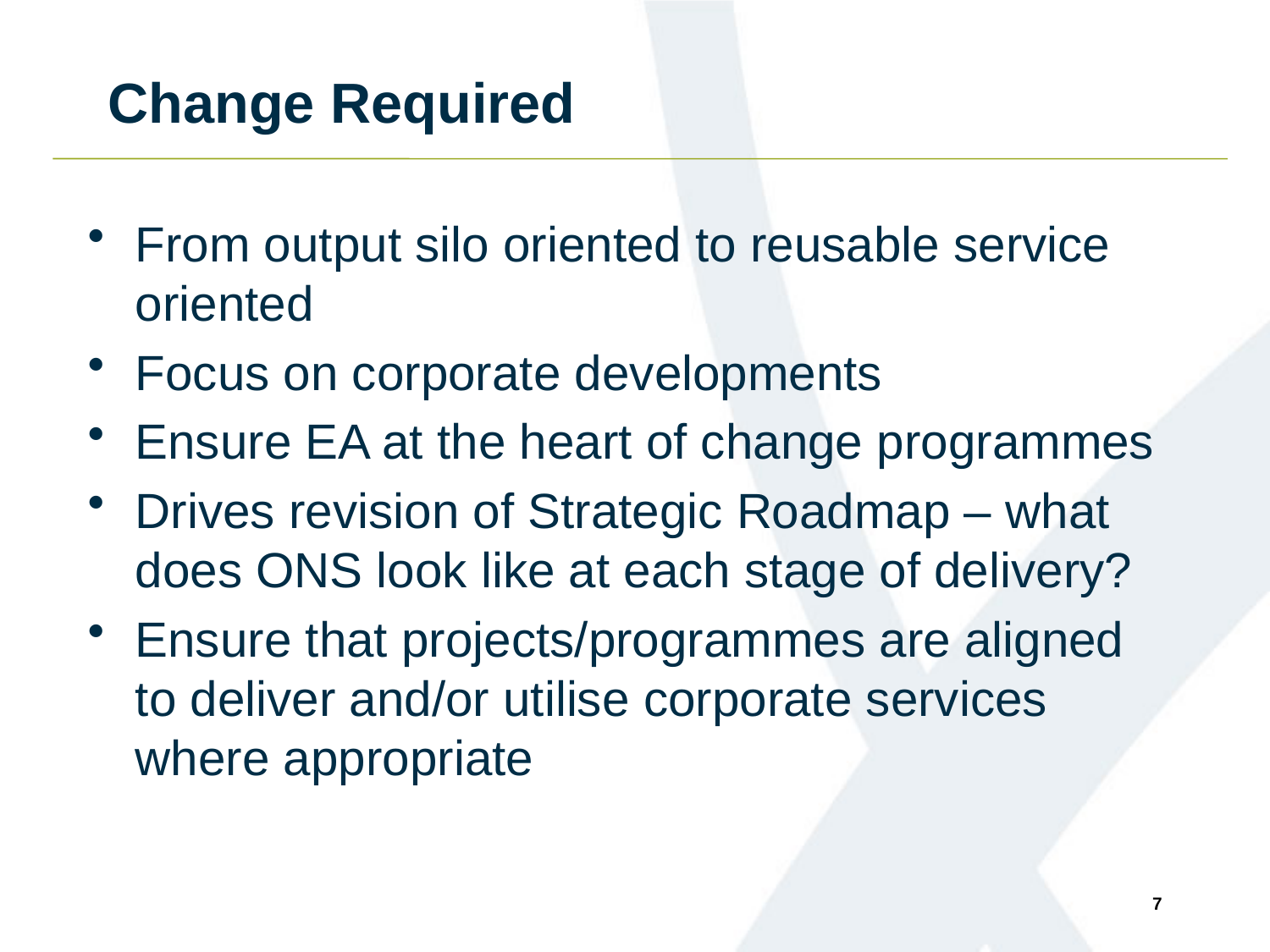

# Change Required
From output silo oriented to reusable service oriented
Focus on corporate developments
Ensure EA at the heart of change programmes
Drives revision of Strategic Roadmap – what does ONS look like at each stage of delivery?
Ensure that projects/programmes are aligned to deliver and/or utilise corporate services where appropriate

7